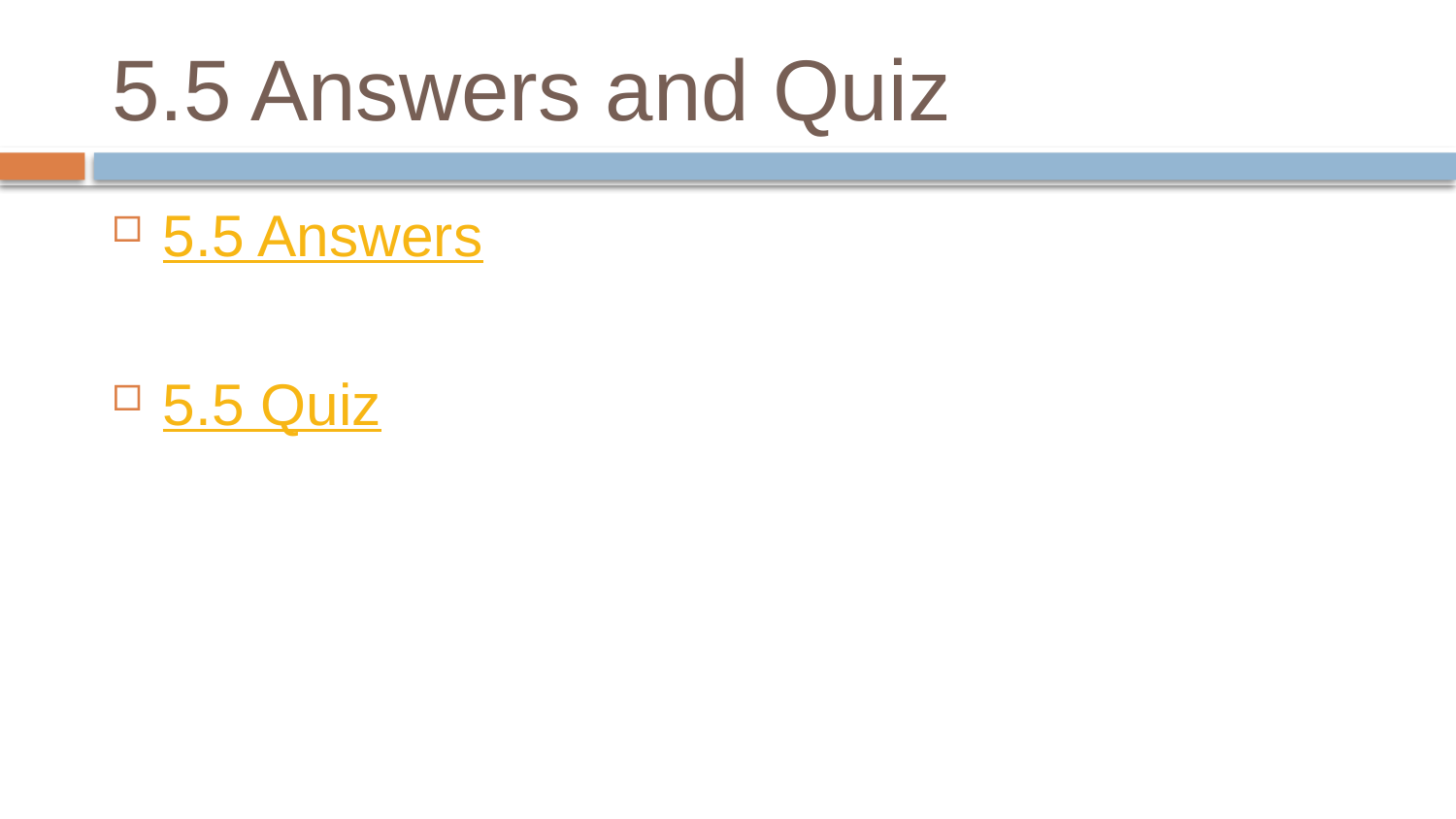

# 5.5 Answers and Quiz
5.5 Answers

5.5 Quiz